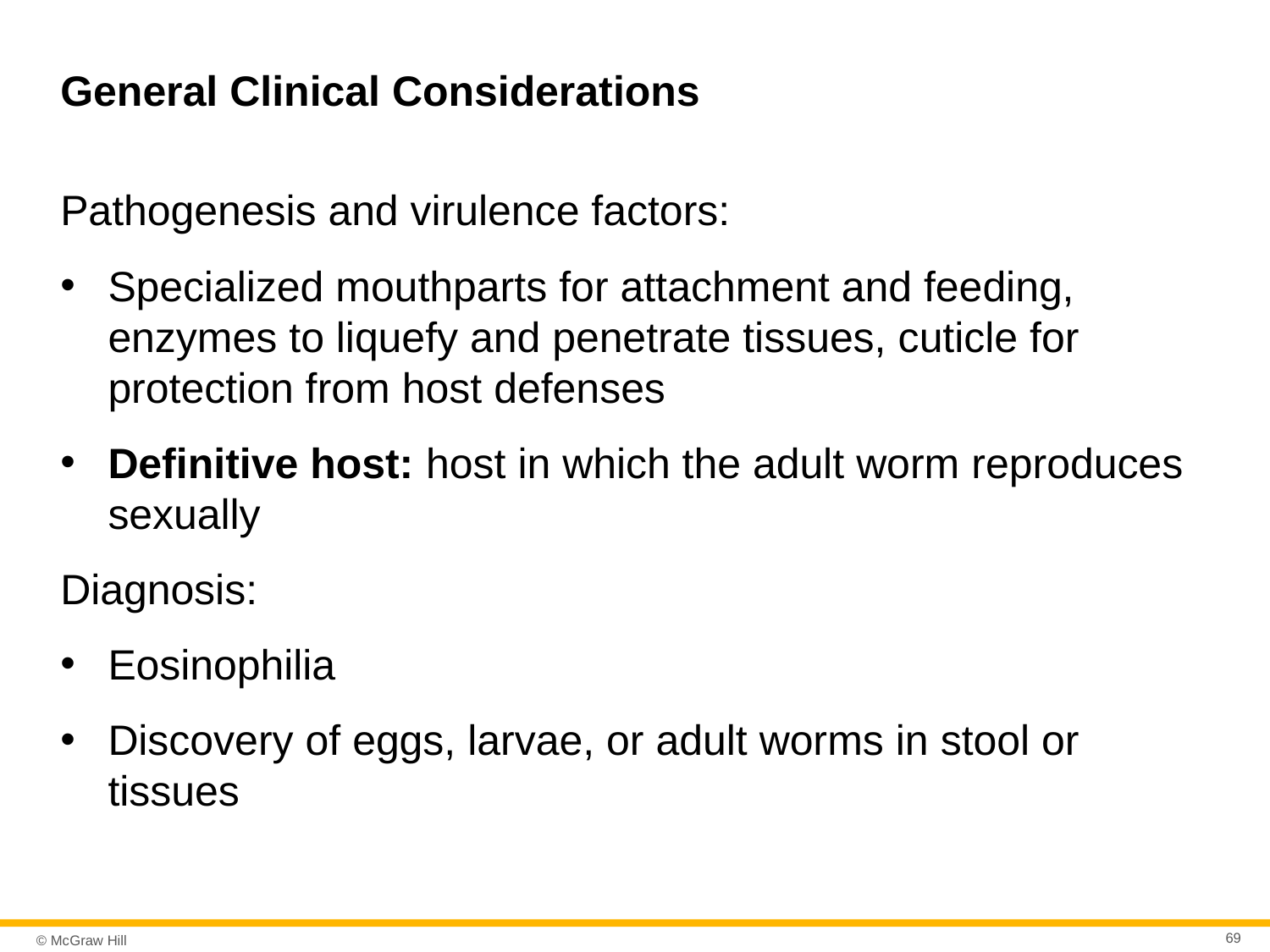

# General Clinical Considerations
Pathogenesis and virulence factors:
Specialized mouthparts for attachment and feeding, enzymes to liquefy and penetrate tissues, cuticle for protection from host defenses
Definitive host: host in which the adult worm reproduces sexually
Diagnosis:
Eosinophilia
Discovery of eggs, larvae, or adult worms in stool or tissues